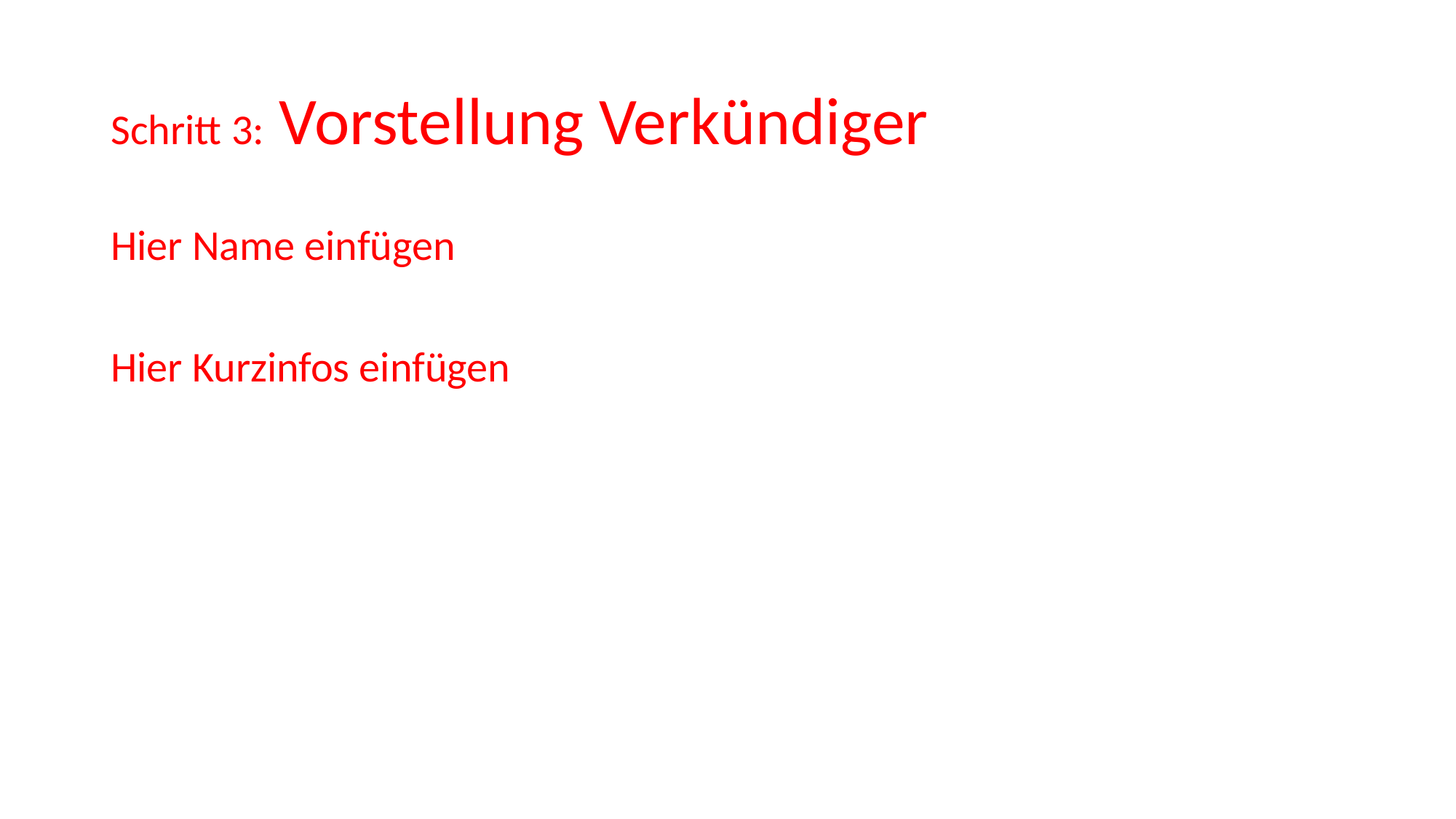

# Schritt 3: Vorstellung Verkündiger
Hier Name einfügen

Hier Kurzinfos einfügen